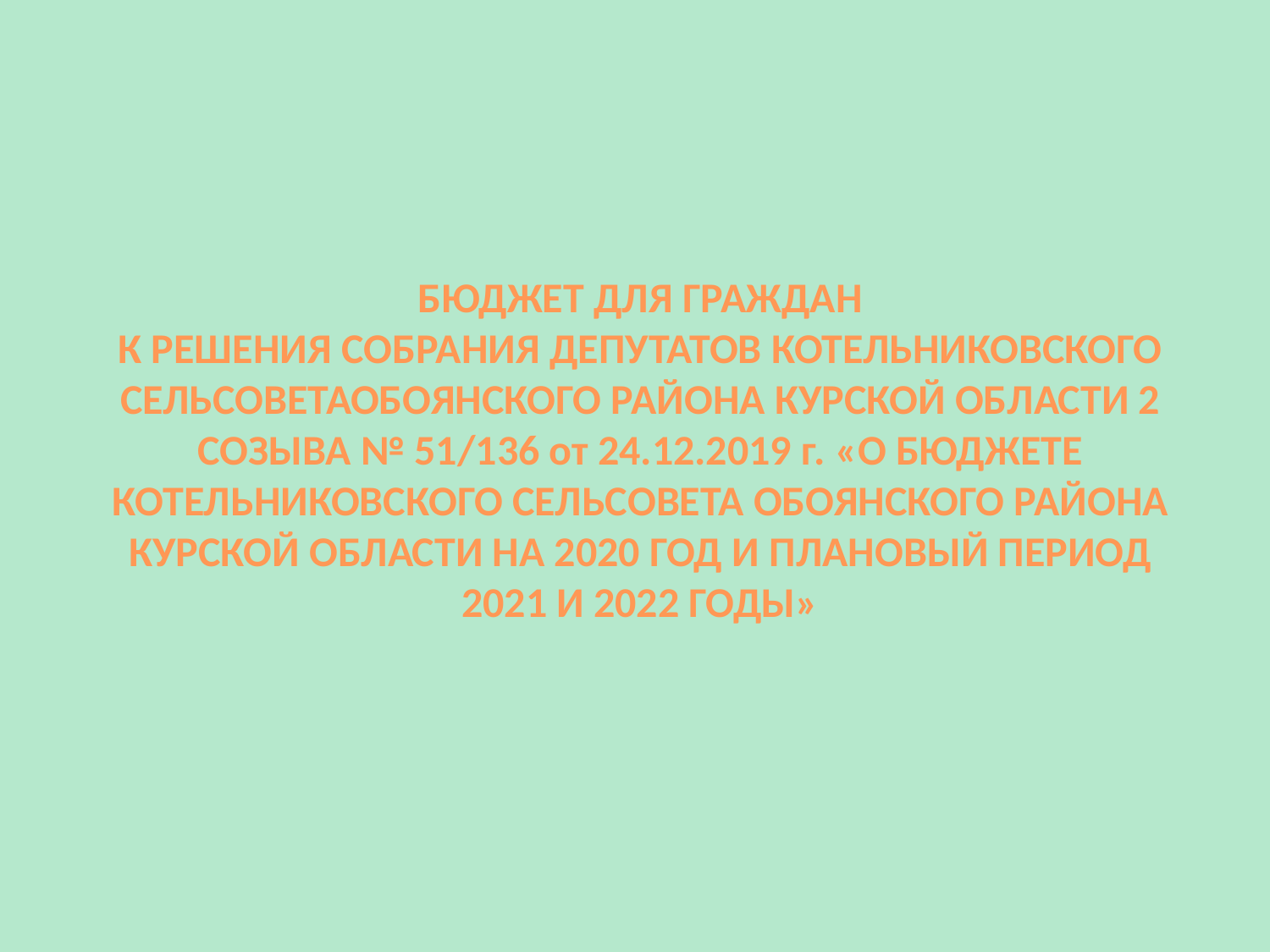

БЮДЖЕТ ДЛЯ ГРАЖДАН
К РЕШЕНИЯ СОБРАНИЯ ДЕПУТАТОВ КОТЕЛЬНИКОВСКОГО СЕЛЬСОВЕТАОБОЯНСКОГО РАЙОНА КУРСКОЙ ОБЛАСТИ 2 СОЗЫВА № 51/136 от 24.12.2019 г. «О БЮДЖЕТЕ КОТЕЛЬНИКОВСКОГО СЕЛЬСОВЕТА ОБОЯНСКОГО РАЙОНА КУРСКОЙ ОБЛАСТИ НА 2020 ГОД И ПЛАНОВЫЙ ПЕРИОД 2021 И 2022 ГОДЫ»